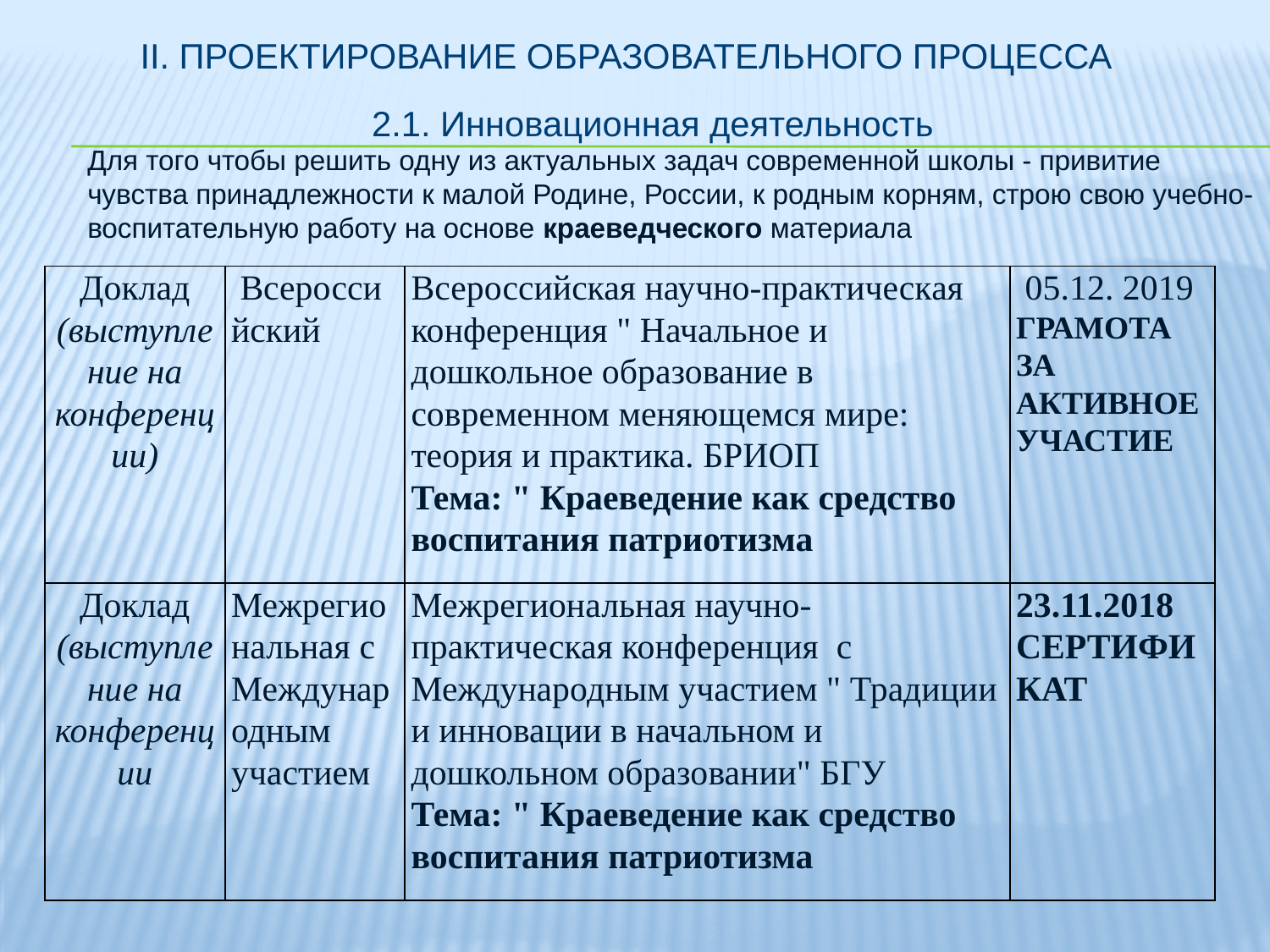

# II. Проектирование образовательного процесса
2.1. Инновационная деятельность
Для того чтобы решить одну из актуальных задач современной школы - привитие чувства принадлежности к малой Родине, России, к родным корням, строю свою учебно-воспитательную работу на основе краеведческого материала
| Доклад (выступление на конференции) | Всероссийский | Всероссийская научно-практическая конференция " Начальное и дошкольное образование в современном меняющемся мире: теория и практика. БРИОП Тема: " Краеведение как средство воспитания патриотизма | 05.12. 2019 ГРАМОТА ЗА АКТИВНОЕ УЧАСТИЕ |
| --- | --- | --- | --- |
| Доклад (выступление на конференции | Межрегиональная с Международным участием | Межрегиональная научно-практическая конференция с Международным участием " Традиции и инновации в начальном и дошкольном образовании" БГУ Тема: " Краеведение как средство воспитания патриотизма | 23.11.2018 СЕРТИФИКАТ |